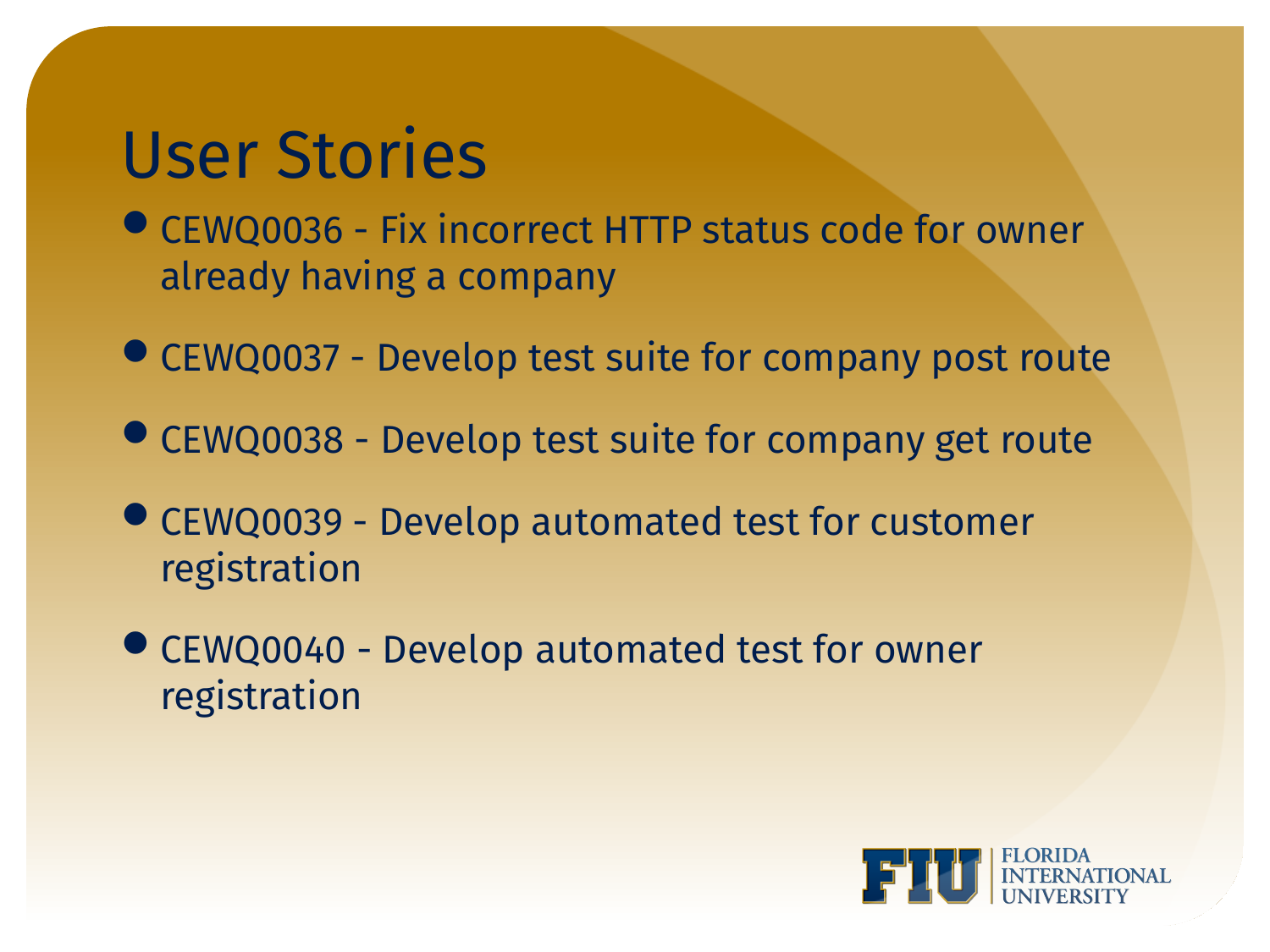

# User Stories
CEWQ0036 - Fix incorrect HTTP status code for owner already having a company
CEWQ0037 - Develop test suite for company post route
CEWQ0038 - Develop test suite for company get route
CEWQ0039 - Develop automated test for customer registration
CEWQ0040 - Develop automated test for owner registration